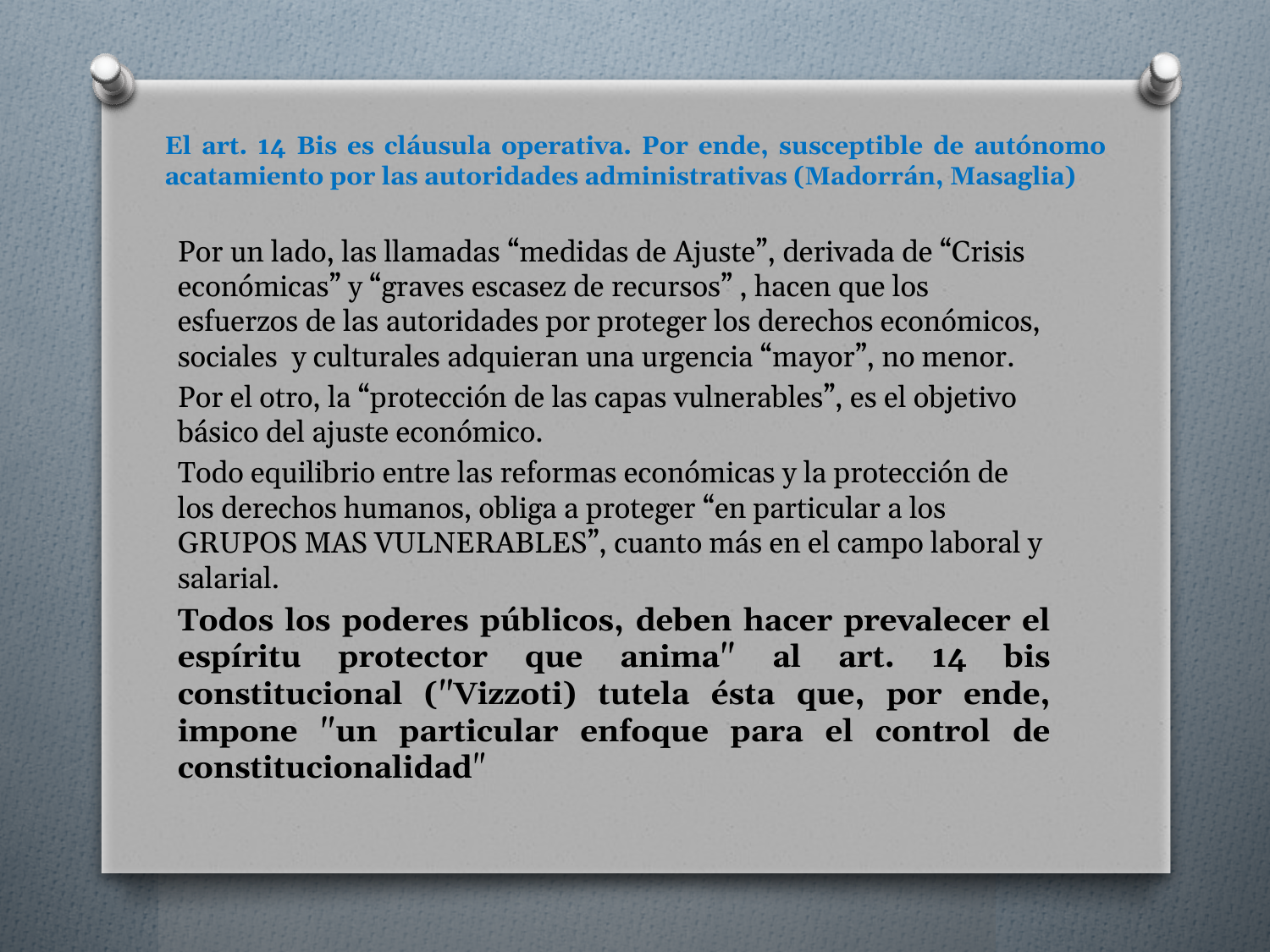

# El art. 14 Bis es cláusula operativa. Por ende, susceptible de autónomo acatamiento por las autoridades administrativas (Madorrán, Masaglia)
Por un lado, las llamadas “medidas de Ajuste”, derivada de “Crisis económicas” y “graves escasez de recursos” , hacen que los esfuerzos de las autoridades por proteger los derechos económicos, sociales  y culturales adquieran una urgencia “mayor”, no menor.
Por el otro, la “protección de las capas vulnerables”, es el objetivo básico del ajuste económico.
Todo equilibrio entre las reformas económicas y la protección de los derechos humanos, obliga a proteger “en particular a los GRUPOS MAS VULNERABLES”, cuanto más en el campo laboral y salarial.
Todos los poderes públicos, deben hacer prevalecer el espíritu protector que anima" al art. 14 bis constitucional ("Vizzoti) tutela ésta que, por ende, impone "un particular enfoque para el control de constitucionalidad"